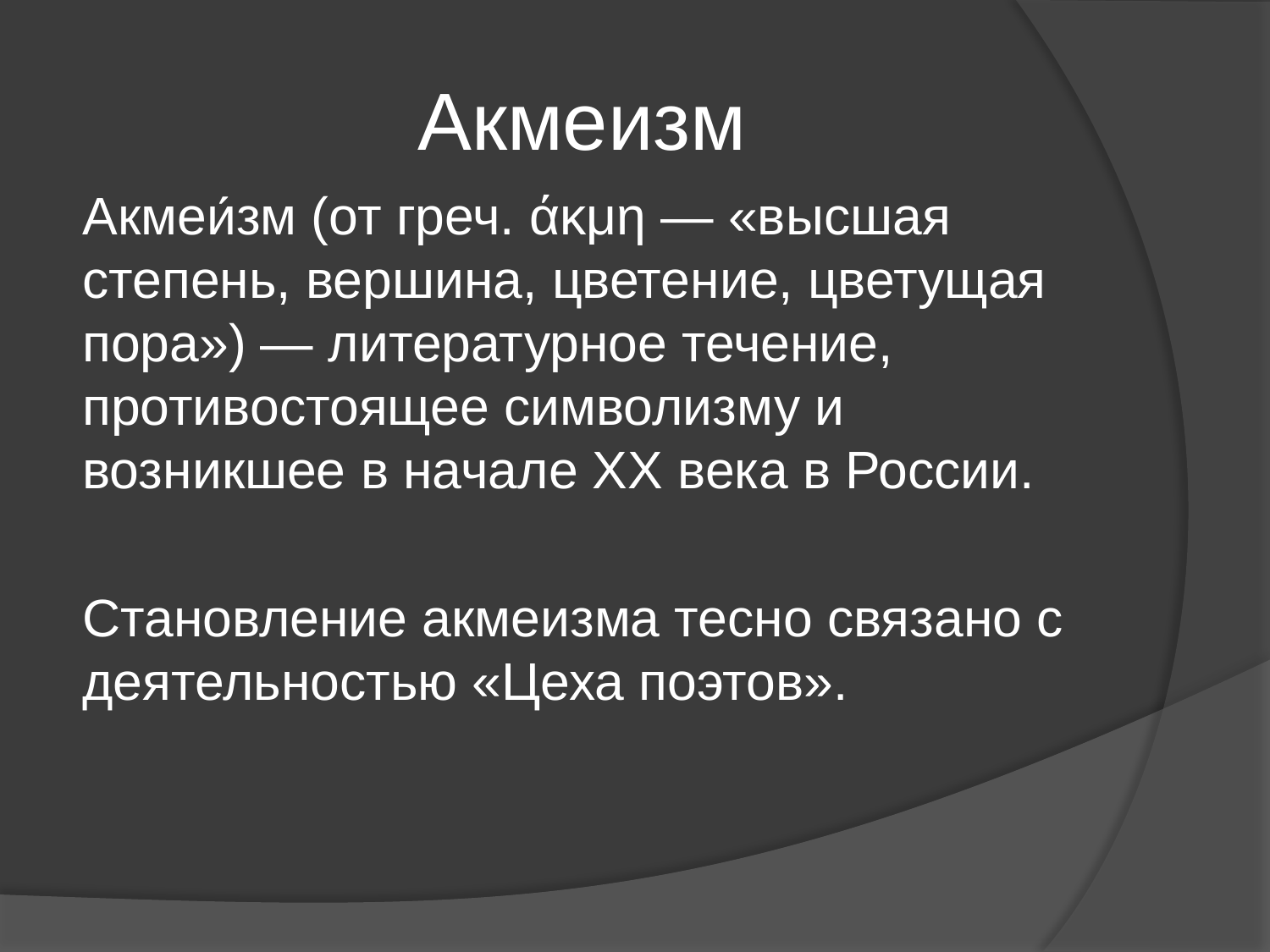

# Акмеизм
Акмеи́зм (от греч. άκμη — «высшая степень, вершина, цветение, цветущая пора») — литературное течение, противостоящее символизму и возникшее в начале XX века в России.

Становление акмеизма тесно связано с деятельностью «Цеха поэтов».